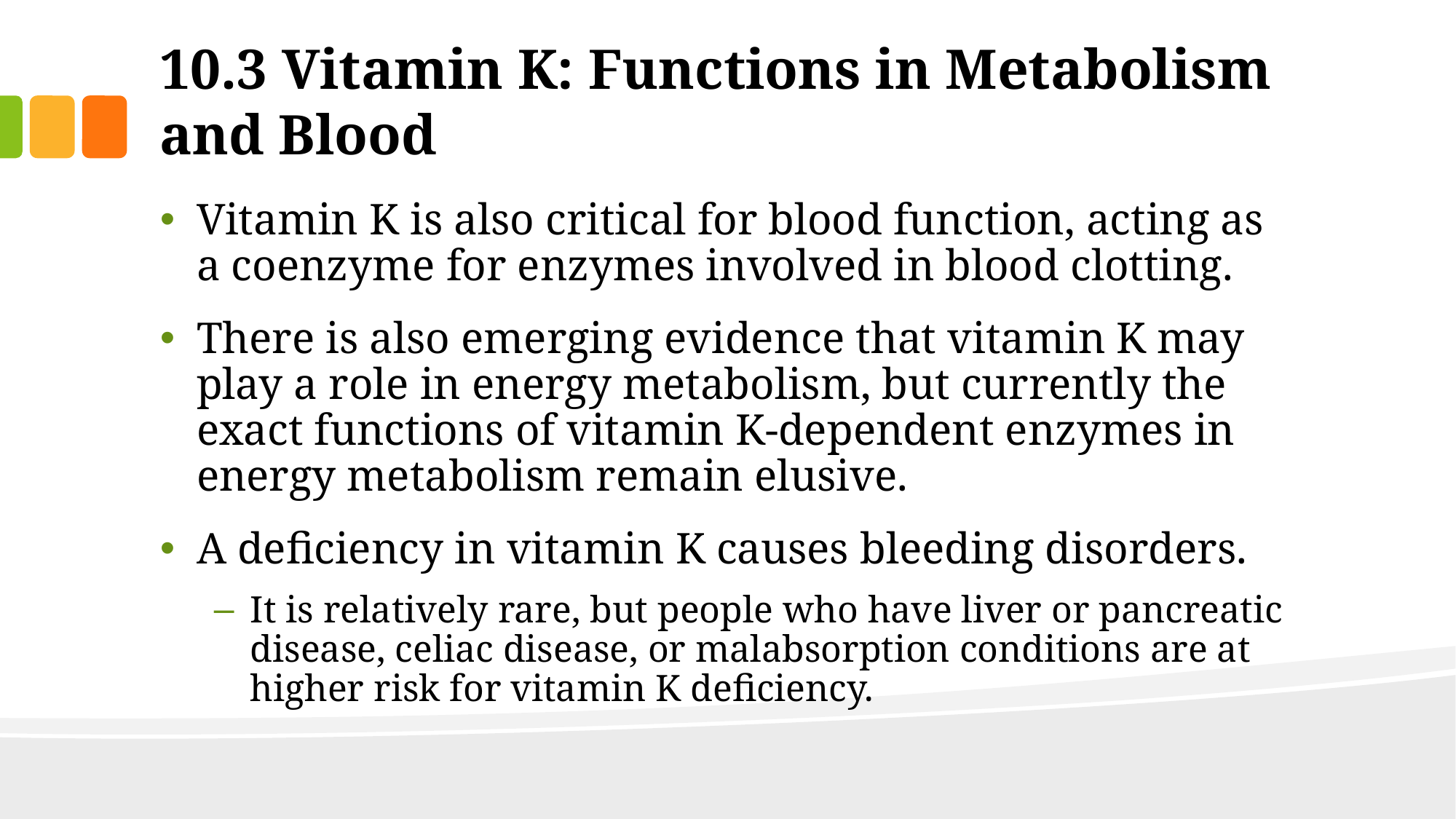

# 10.3 Vitamin K: Functions in Metabolism and Blood
Vitamin K is also critical for blood function, acting as a coenzyme for enzymes involved in blood clotting.
There is also emerging evidence that vitamin K may play a role in energy metabolism, but currently the exact functions of vitamin K-dependent enzymes in energy metabolism remain elusive.
A deficiency in vitamin K causes bleeding disorders.
It is relatively rare, but people who have liver or pancreatic disease, celiac disease, or malabsorption conditions are at higher risk for vitamin K deficiency.